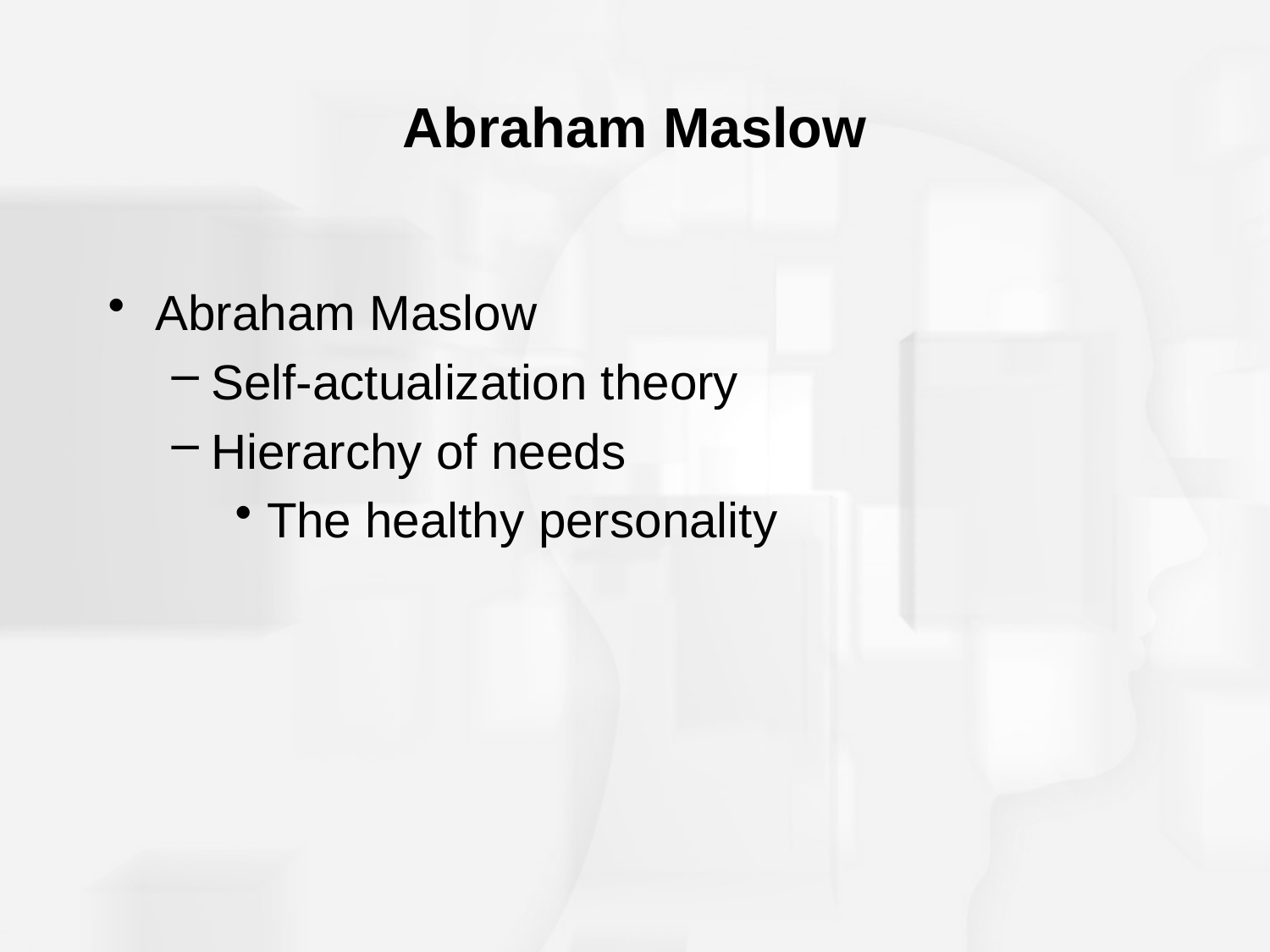

# Abraham Maslow
Abraham Maslow
Self-actualization theory
Hierarchy of needs
The healthy personality